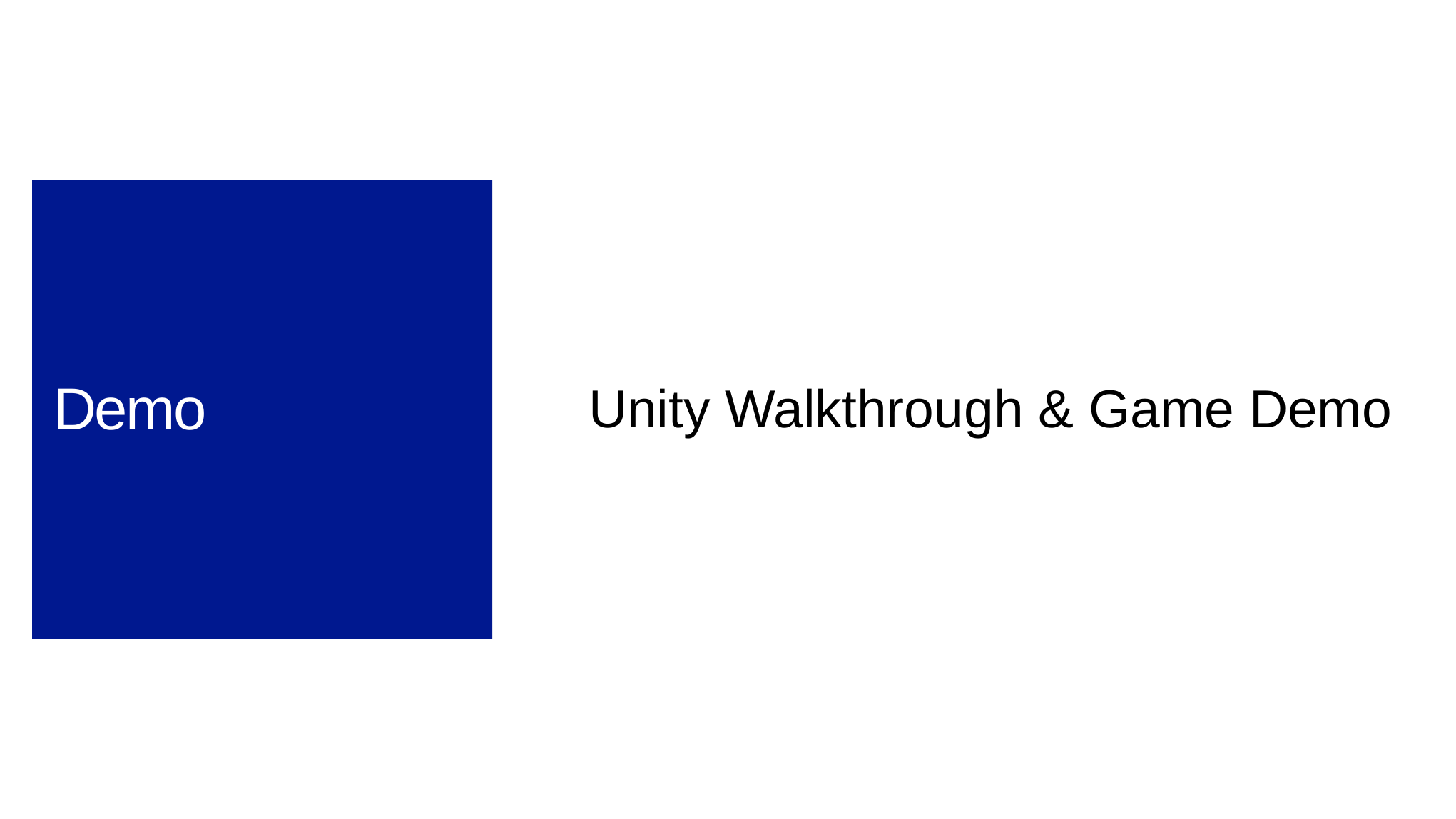

# Demo
Unity Walkthrough & Game Demo